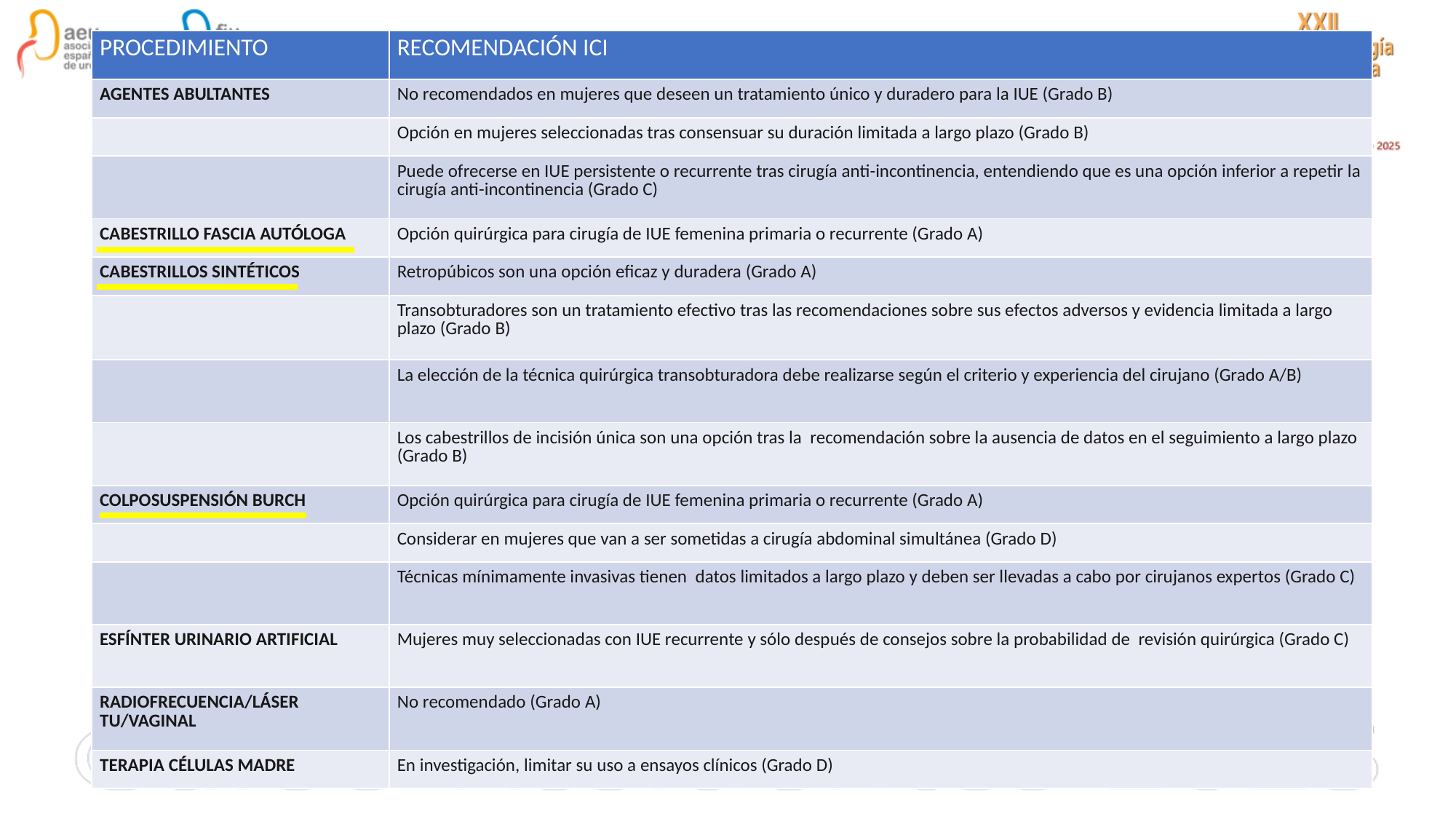

| PROCEDIMIENTO | RECOMENDACIÓN ICI |
| --- | --- |
| AGENTES ABULTANTES | No recomendados en mujeres que deseen un tratamiento único y duradero para la IUE (Grado B) |
|  | Opción en mujeres seleccionadas tras consensuar su duración limitada a largo plazo (Grado B) |
|  | Puede ofrecerse en IUE persistente o recurrente tras cirugía anti-incontinencia, entendiendo que es una opción inferior a repetir la cirugía anti-incontinencia (Grado C) |
| CABESTRILLO FASCIA AUTÓLOGA | Opción quirúrgica para cirugía de IUE femenina primaria o recurrente (Grado A) |
| CABESTRILLOS SINTÉTICOS | Retropúbicos son una opción eficaz y duradera (Grado A) |
|  | Transobturadores son un tratamiento efectivo tras las recomendaciones sobre sus efectos adversos y evidencia limitada a largo plazo (Grado B) |
|  | La elección de la técnica quirúrgica transobturadora debe realizarse según el criterio y experiencia del cirujano (Grado A/B) |
|  | Los cabestrillos de incisión única son una opción tras la recomendación sobre la ausencia de datos en el seguimiento a largo plazo (Grado B) |
| COLPOSUSPENSIÓN BURCH | Opción quirúrgica para cirugía de IUE femenina primaria o recurrente (Grado A) |
|  | Considerar en mujeres que van a ser sometidas a cirugía abdominal simultánea (Grado D) |
|  | Técnicas mínimamente invasivas tienen datos limitados a largo plazo y deben ser llevadas a cabo por cirujanos expertos (Grado C) |
| ESFÍNTER URINARIO ARTIFICIAL | Mujeres muy seleccionadas con IUE recurrente y sólo después de consejos sobre la probabilidad de revisión quirúrgica (Grado C) |
| RADIOFRECUENCIA/LÁSER TU/VAGINAL | No recomendado (Grado A) |
| TERAPIA CÉLULAS MADRE | En investigación, limitar su uso a ensayos clínicos (Grado D) |